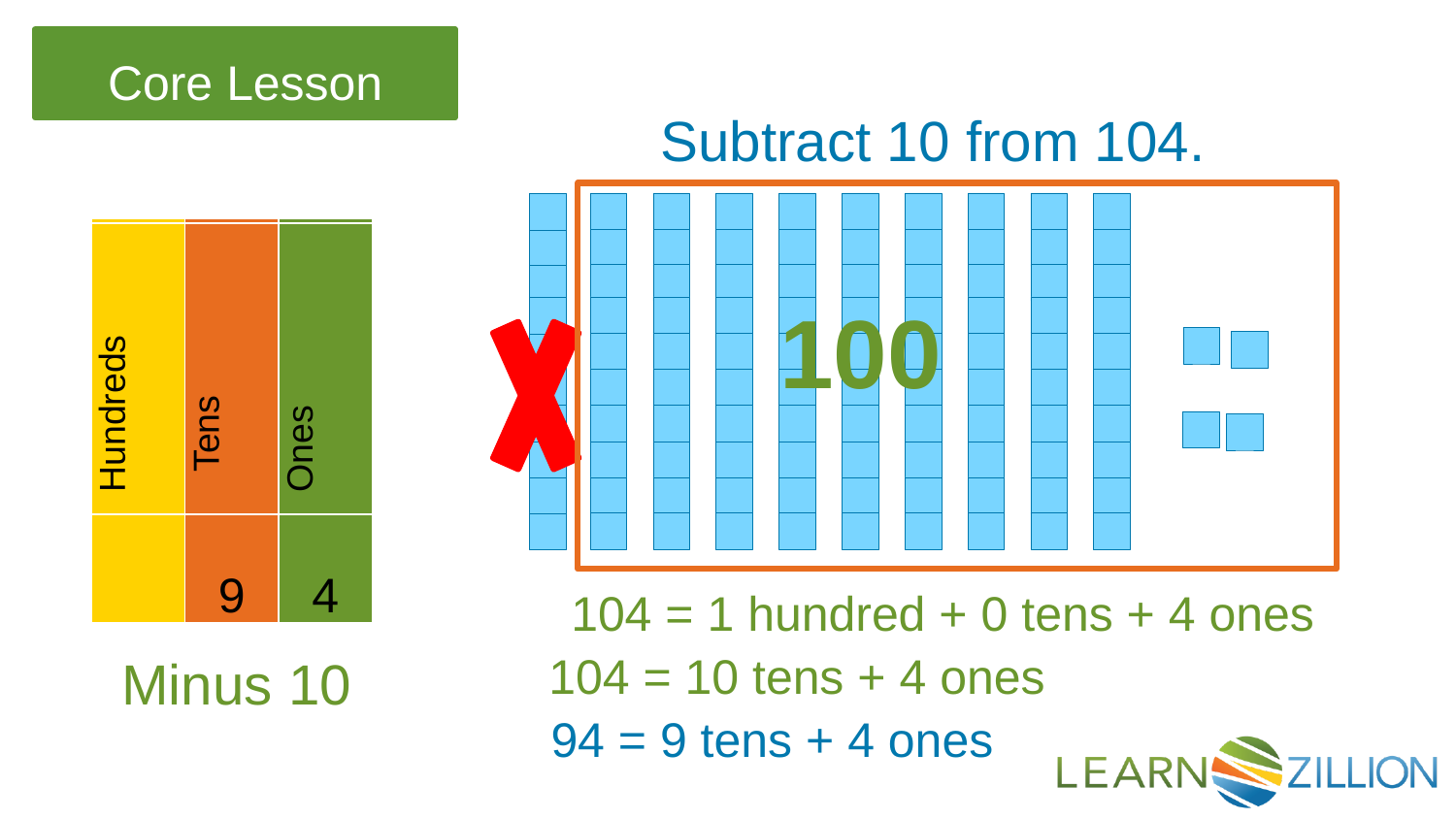

Subtract 10 from 104.

| Hundreds | Tens | Ones |
| --- | --- | --- |
| 1 | 0 | 4 |
| Hundreds | Tens | Ones |
| --- | --- | --- |
|  | 9 | 4 |

100
104 = 1 hundred + 0 tens + 4 ones
104 = 10 tens + 4 ones
Minus 10
94 = 9 tens + 4 ones